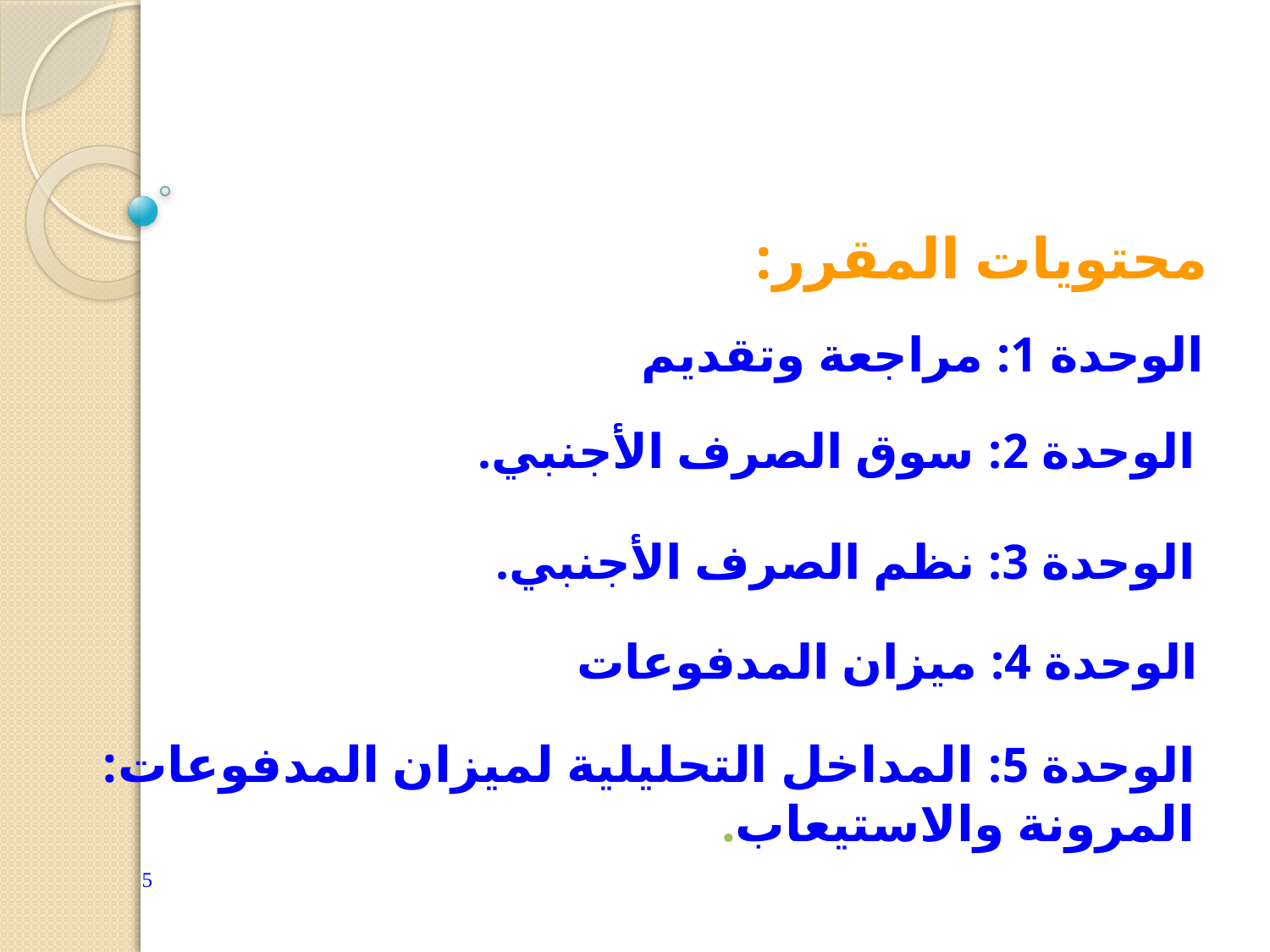

محتويات المقرر:
 الوحدة 1: مراجعة وتقديم

الوحدة 2: سوق الصرف الأجنبي.
الوحدة 3: نظم الصرف الأجنبي.
الوحدة 4: ميزان المدفوعات
الوحدة 5: المداخل التحليلية لميزان المدفوعات: المرونة والاستيعاب.
5